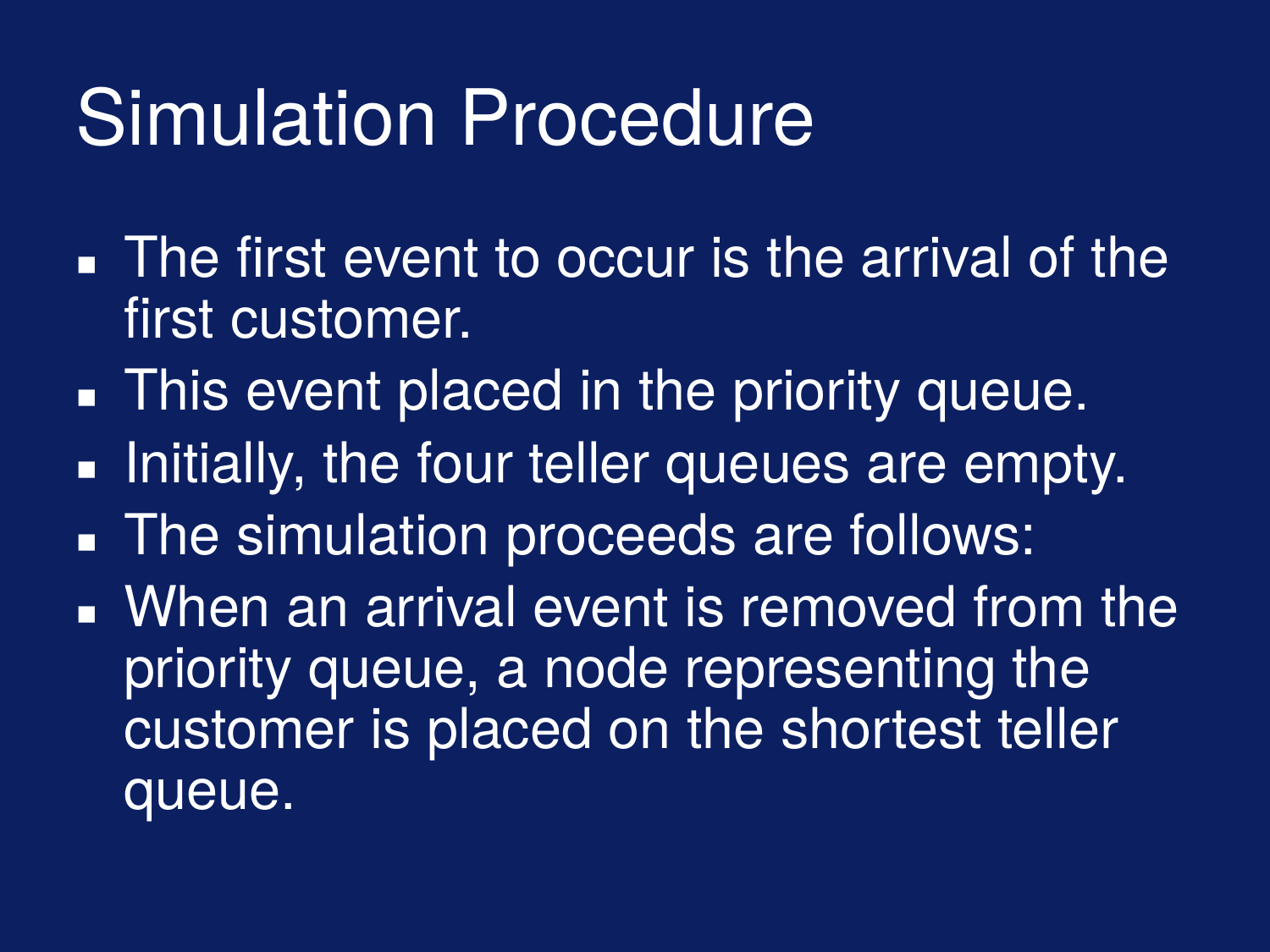

# Simulation Procedure
The first event to occur is the arrival of the first customer.
This event placed in the priority queue.
Initially, the four teller queues are empty.
The simulation proceeds are follows:
When an arrival event is removed from the priority queue, a node representing the customer is placed on the shortest teller queue.